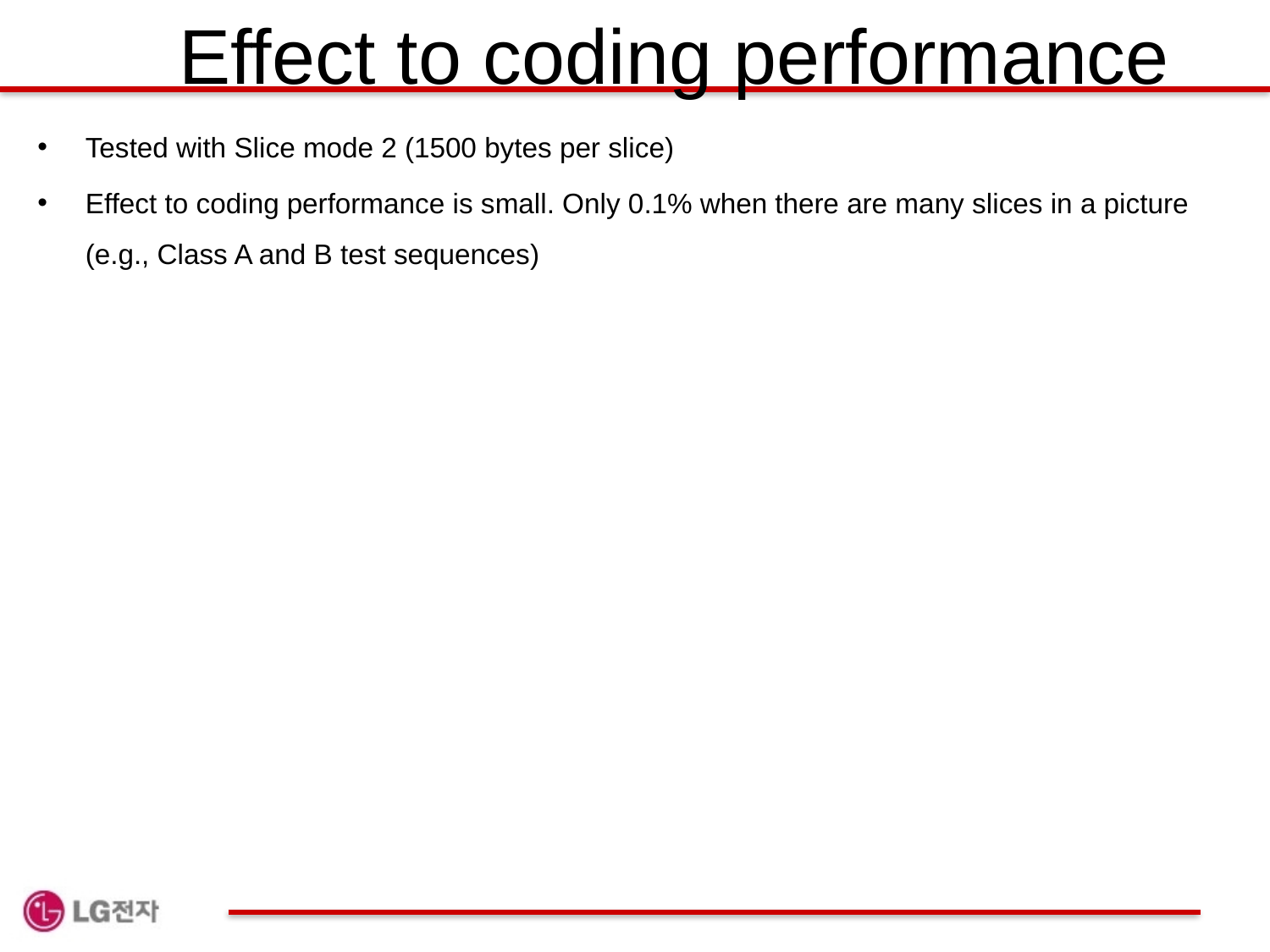

# Effect to coding performance
Tested with Slice mode 2 (1500 bytes per slice)
Effect to coding performance is small. Only 0.1% when there are many slices in a picture (e.g., Class A and B test sequences)